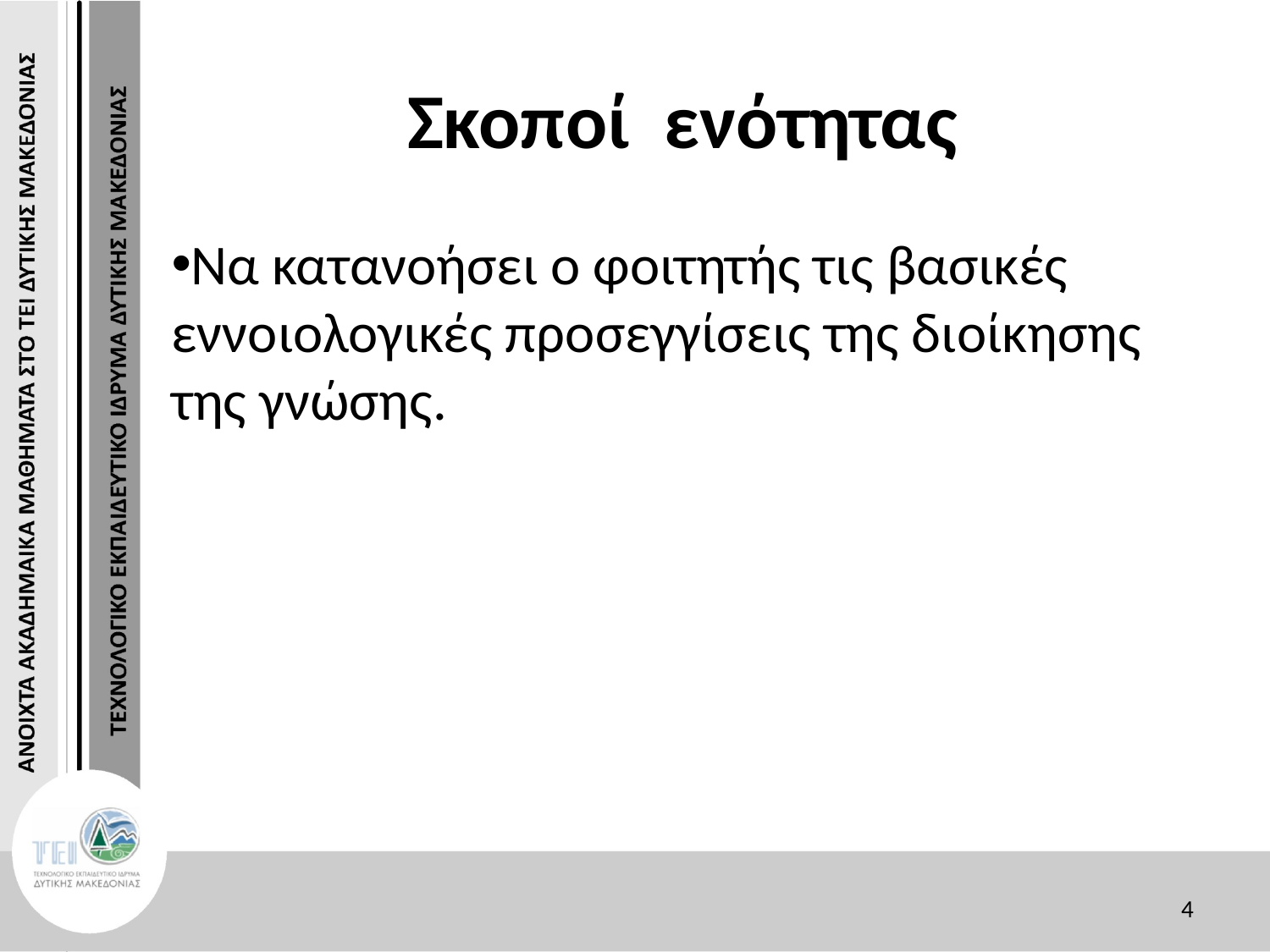

# Σκοποί  ενότητας
Να κατανοήσει ο φοιτητής τις βασικές εννοιολογικές προσεγγίσεις της διοίκησης της γνώσης.
4